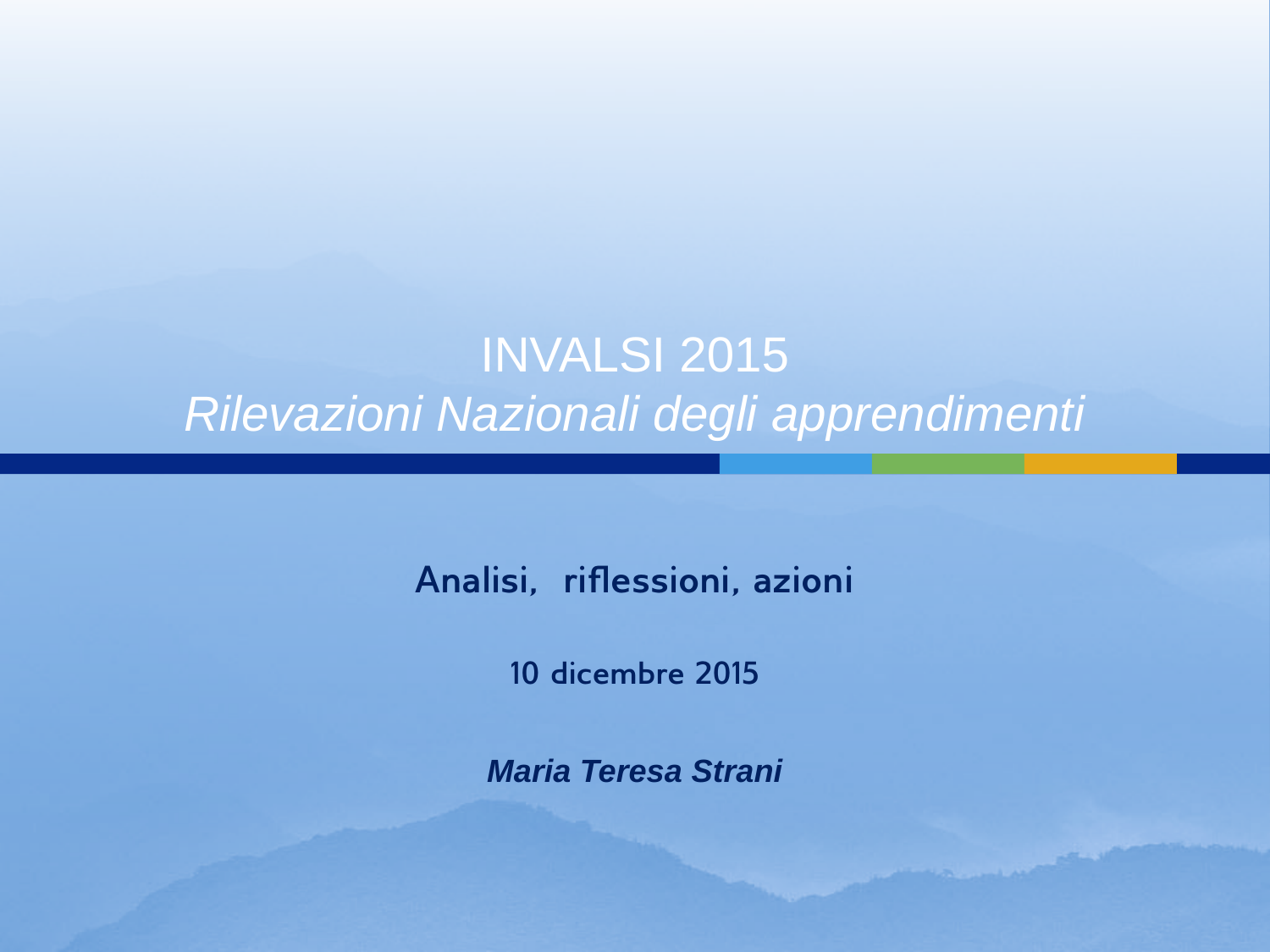

# INVALSI 2015 Rilevazioni Nazionali degli apprendimenti

Analisi,  riflessioni, azioni

10 dicembre 2015

Maria Teresa Strani